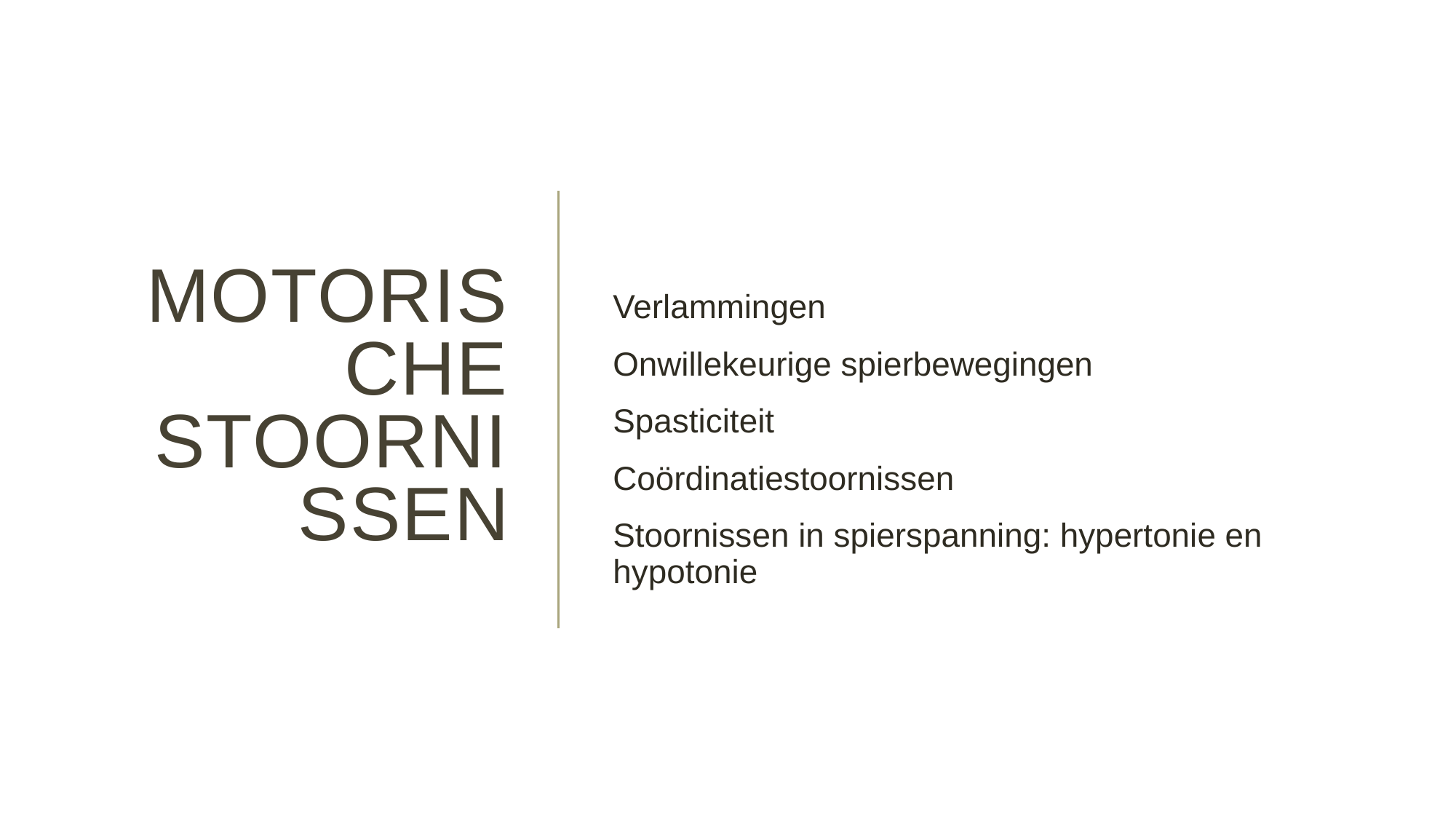

# Motorische Stoornissen

Verlammingen
Onwillekeurige spierbewegingen
Spasticiteit
Coördinatiestoornissen
Stoornissen in spierspanning: hypertonie en hypotonie